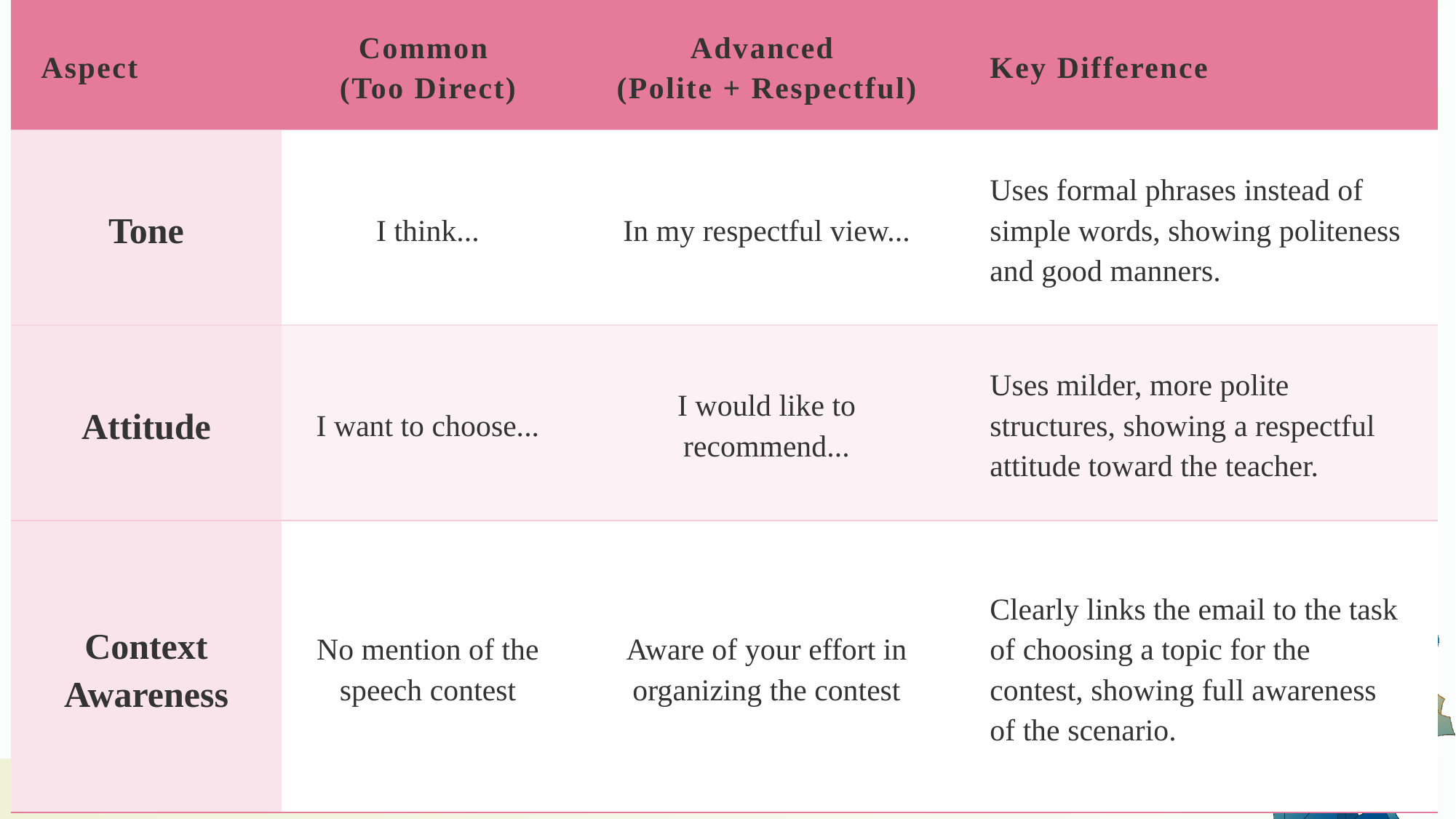

| Aspect | Common (Too Direct) | Advanced (Polite + Respectful) | Key Difference |
| --- | --- | --- | --- |
| Tone | I think... | In my respectful view... | Uses formal phrases instead of simple words, showing politeness and good manners. |
| Attitude | I want to choose... | I would like to recommend... | Uses milder, more polite structures, showing a respectful attitude toward the teacher. |
| Context Awareness | No mention of the speech contest | Aware of your effort in organizing the contest | Clearly links the email to the task of choosing a topic for the contest, showing full awareness of the scenario. |